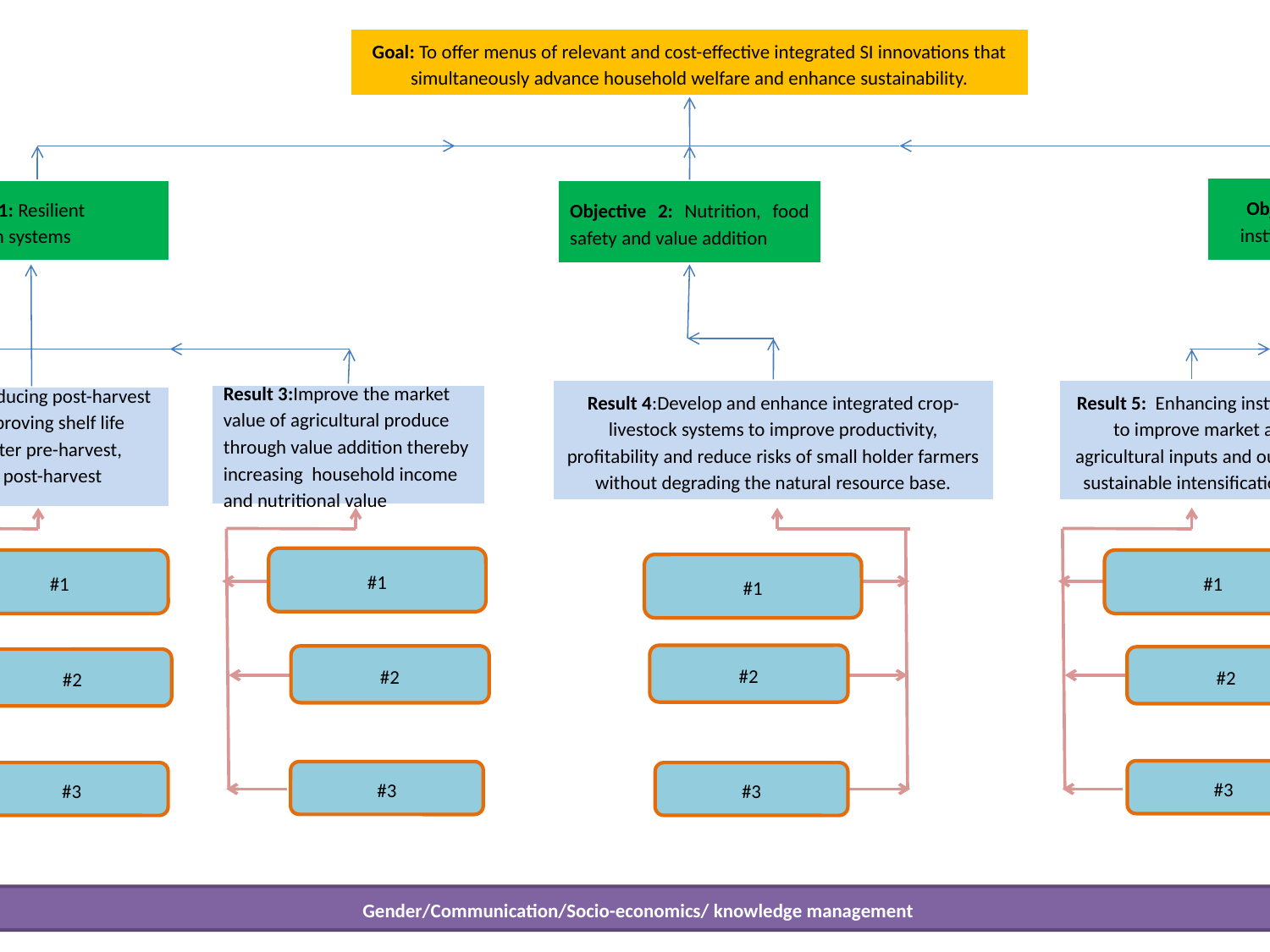

Goal: To offer menus of relevant and cost-effective integrated SI innovations that simultaneously advance household welfare and enhance sustainability.
Objective 3:  Markets, institutions and gender
Objective 1: Resilient production systems
Objective 2: Nutrition, food safety and value addition
Result 4:Develop and enhance integrated crop-livestock systems to improve productivity, profitability and reduce risks of small holder farmers without degrading the natural resource base.
Result 5:  Enhancing institutional options to improve market access (both agricultural inputs and outputs),access to sustainable intensification technologies
Result 6: To empower the vulnerable groups (women and youth) for equitable access to and control of production assets (land, labour, credits etc)
Result 3:Improve the market value of agricultural produce through value addition thereby increasing  household income and nutritional value
Result 1:  Improving household food and nutritional security, particularly the vulnerable groups (e.g. pregnant women, children, sick people, elderly etc.)
Result 2:Reducing post-harvest loss and improving shelf life through better pre-harvest, harvest and post-harvest practices
#1
#1
#1
#1
#1
#1
#2
#2
#2
#2
#2
#2
Activities
#3
#3
#3
#3
#3
#3
Gender/Communication/Socio-economics/ knowledge management